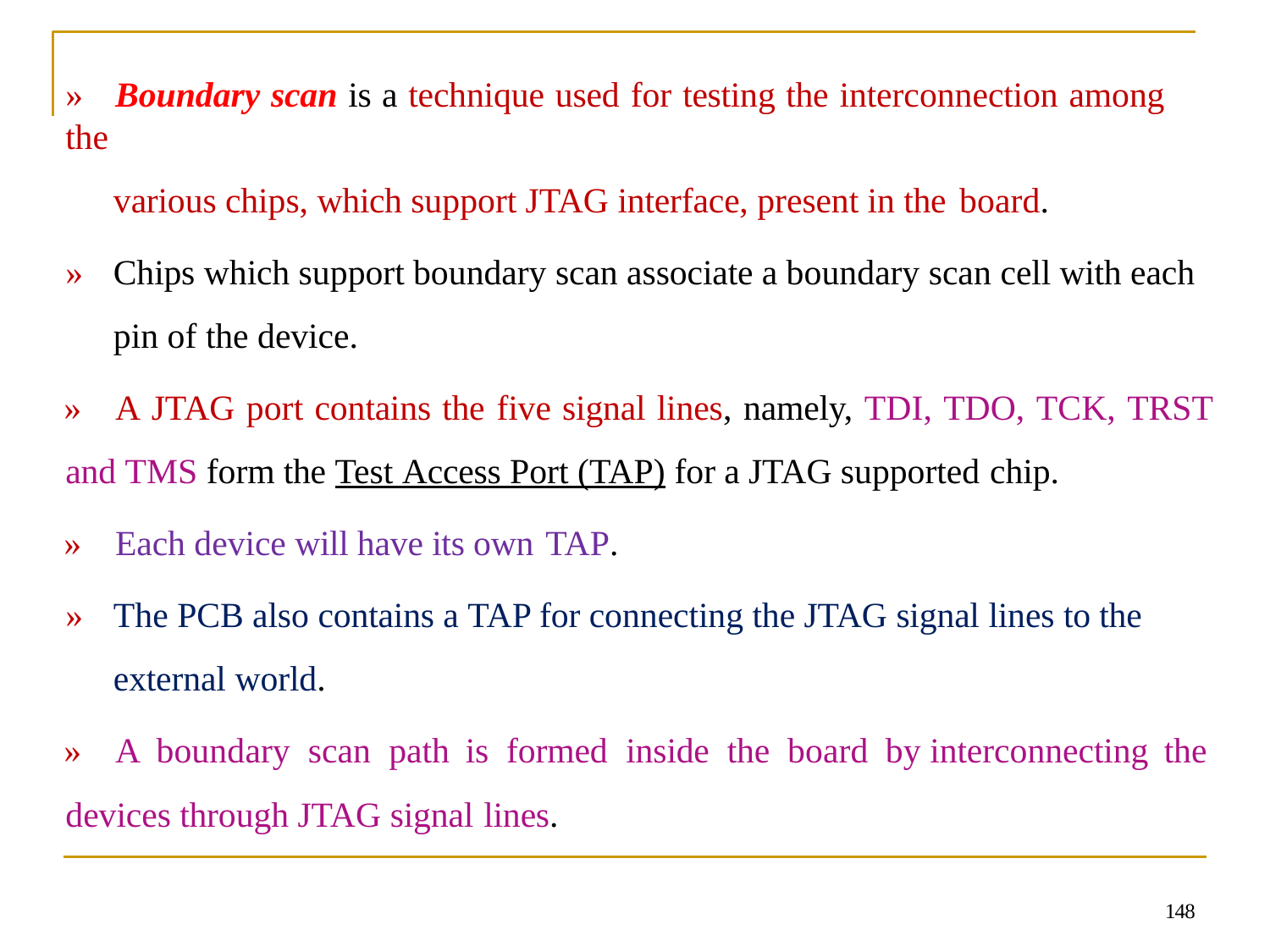

»	Boundary scan is a technique used for testing the interconnection among the
various chips, which support JTAG interface, present in the board.
»	Chips which support boundary scan associate a boundary scan cell with each  pin of the device.
»	A JTAG port contains the five signal lines, namely, TDI, TDO, TCK, TRST
and TMS form the Test Access Port (TAP) for a JTAG supported chip.
»	Each device will have its own TAP.
»	The PCB also contains a TAP for connecting the JTAG signal lines to the  external world.
»	A  boundary  scan  path is formed	inside  the  board	by interconnecting the
devices through JTAG signal lines.
148